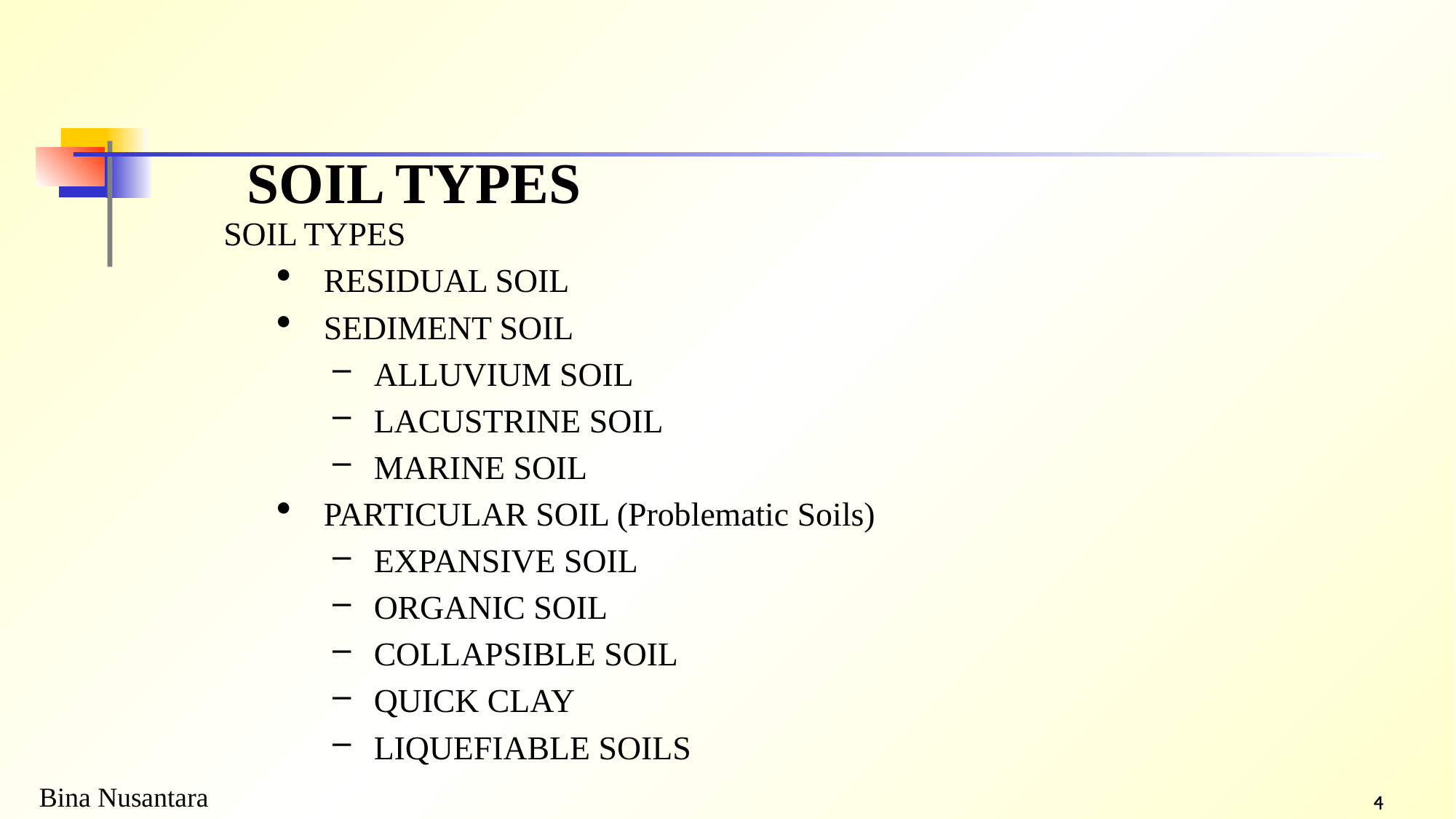

# SOIL TYPES
SOIL TYPES
RESIDUAL SOIL
SEDIMENT SOIL
ALLUVIUM SOIL
LACUSTRINE SOIL
MARINE SOIL
PARTICULAR SOIL (Problematic Soils)
EXPANSIVE SOIL
ORGANIC SOIL
COLLAPSIBLE SOIL
QUICK CLAY
LIQUEFIABLE SOILS
Bina Nusantara